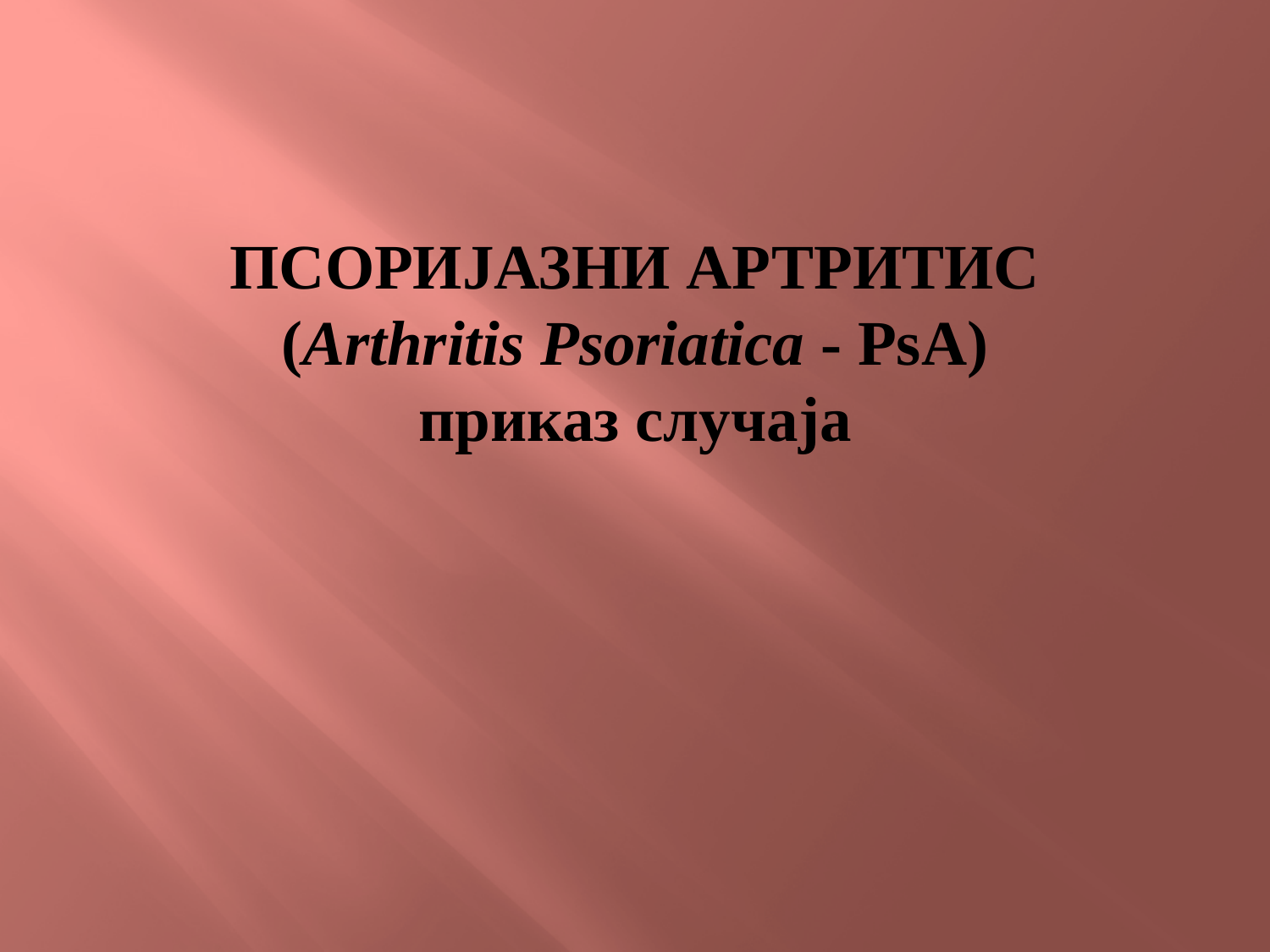

# ПСОРИЈАЗНИ АРТРИТИС (Arthritis Psoriatica - PsA) приказ случаја